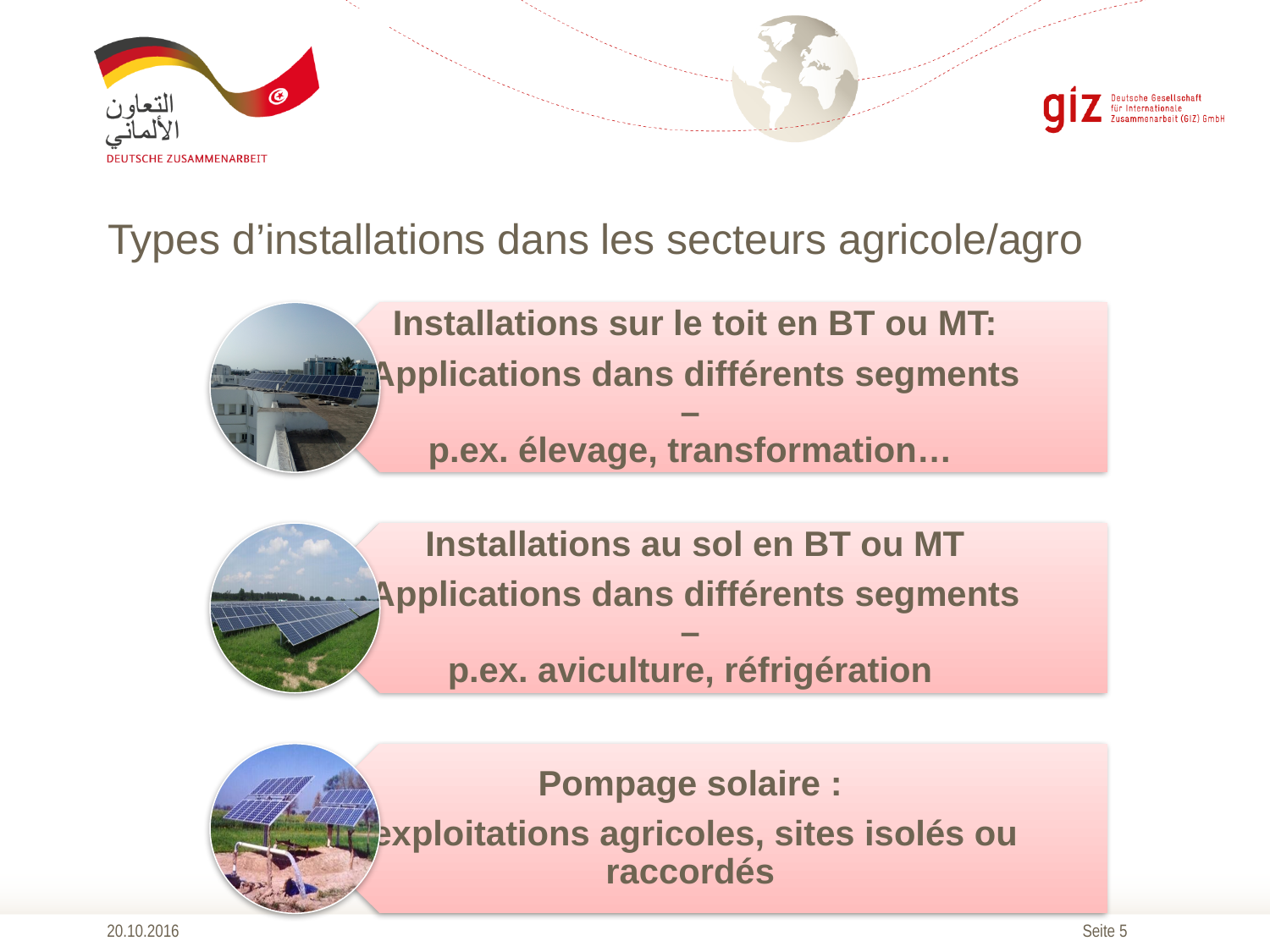

# Types d’installations dans les secteurs agricole/agro
Installations sur le toit en BT ou MT:
Applications dans différents segments –
p.ex. élevage, transformation…
Installations au sol en BT ou MT
Applications dans différents segments –
p.ex. aviculture, réfrigération
Pompage solaire :
exploitations agricoles, sites isolés ou raccordés
20.10.2016